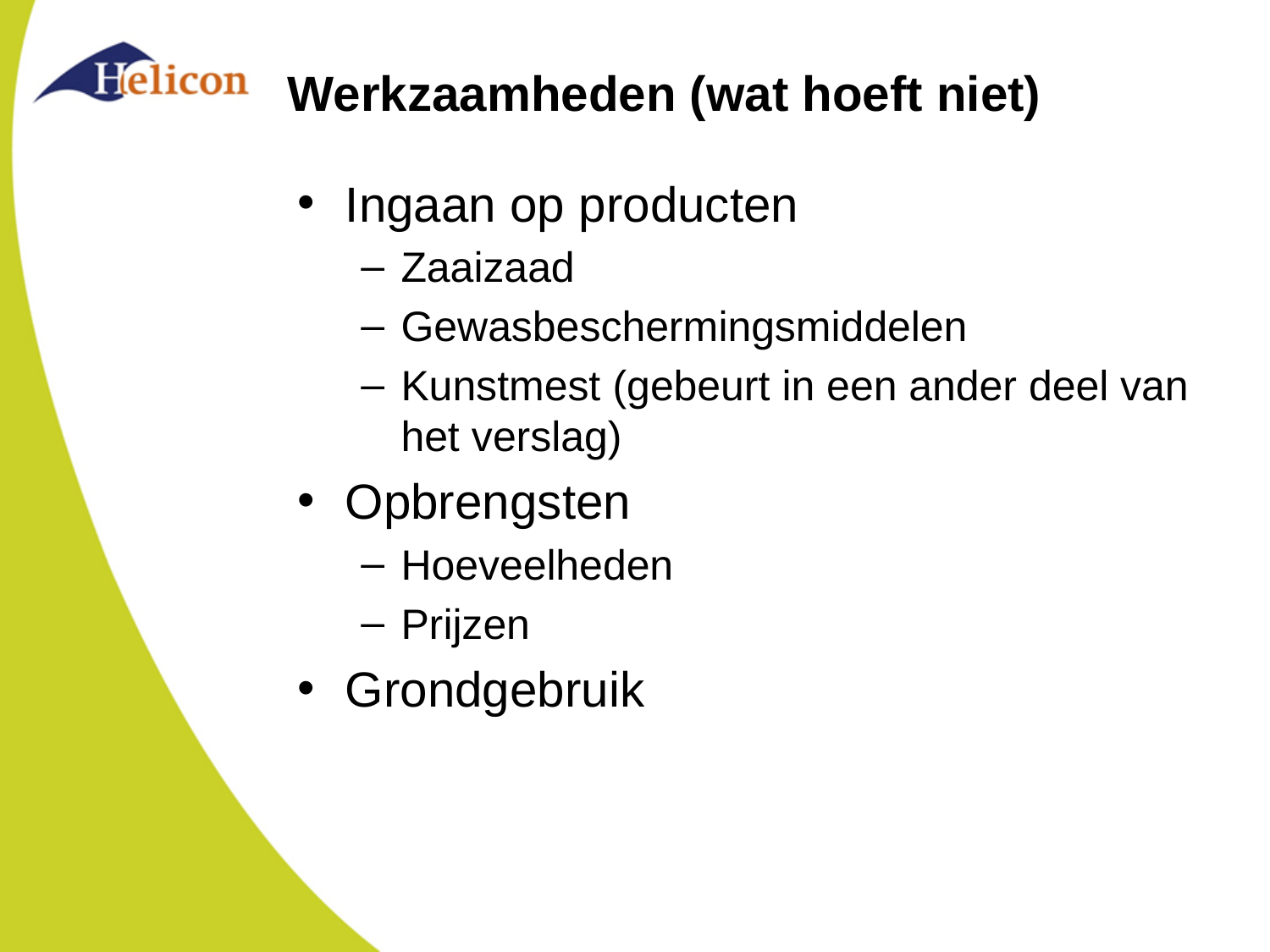

# Werkzaamheden (wat hoeft niet)
Ingaan op producten
Zaaizaad
Gewasbeschermingsmiddelen
Kunstmest (gebeurt in een ander deel van het verslag)
Opbrengsten
Hoeveelheden
Prijzen
Grondgebruik